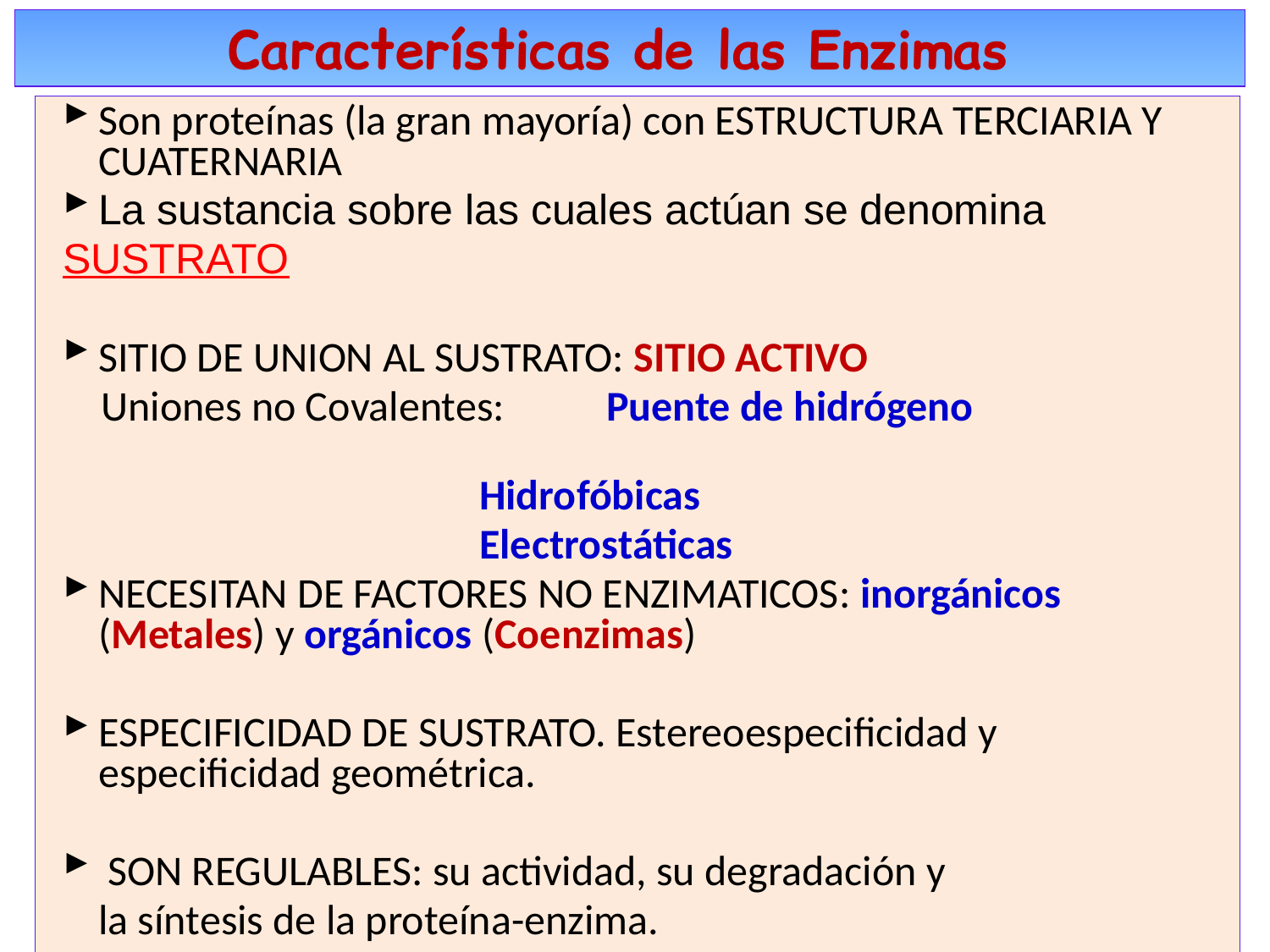

# Características de las Enzimas
Son proteínas (la gran mayoría) con ESTRUCTURA TERCIARIA Y CUATERNARIA
La sustancia sobre las cuales actúan se denomina
SUSTRATO

SITIO DE UNION AL SUSTRATO: SITIO ACTIVO
    Uniones no Covalentes: 	Puente de hidrógeno
                                           	Hidrofóbicas
                                           	Electrostáticas
NECESITAN DE FACTORES NO ENZIMATICOS: inorgánicos (Metales) y orgánicos (Coenzimas)

ESPECIFICIDAD DE SUSTRATO. Estereoespecificidad y especificidad geométrica.

 SON REGULABLES: su actividad, su degradación y
	la síntesis de la proteína-enzima.